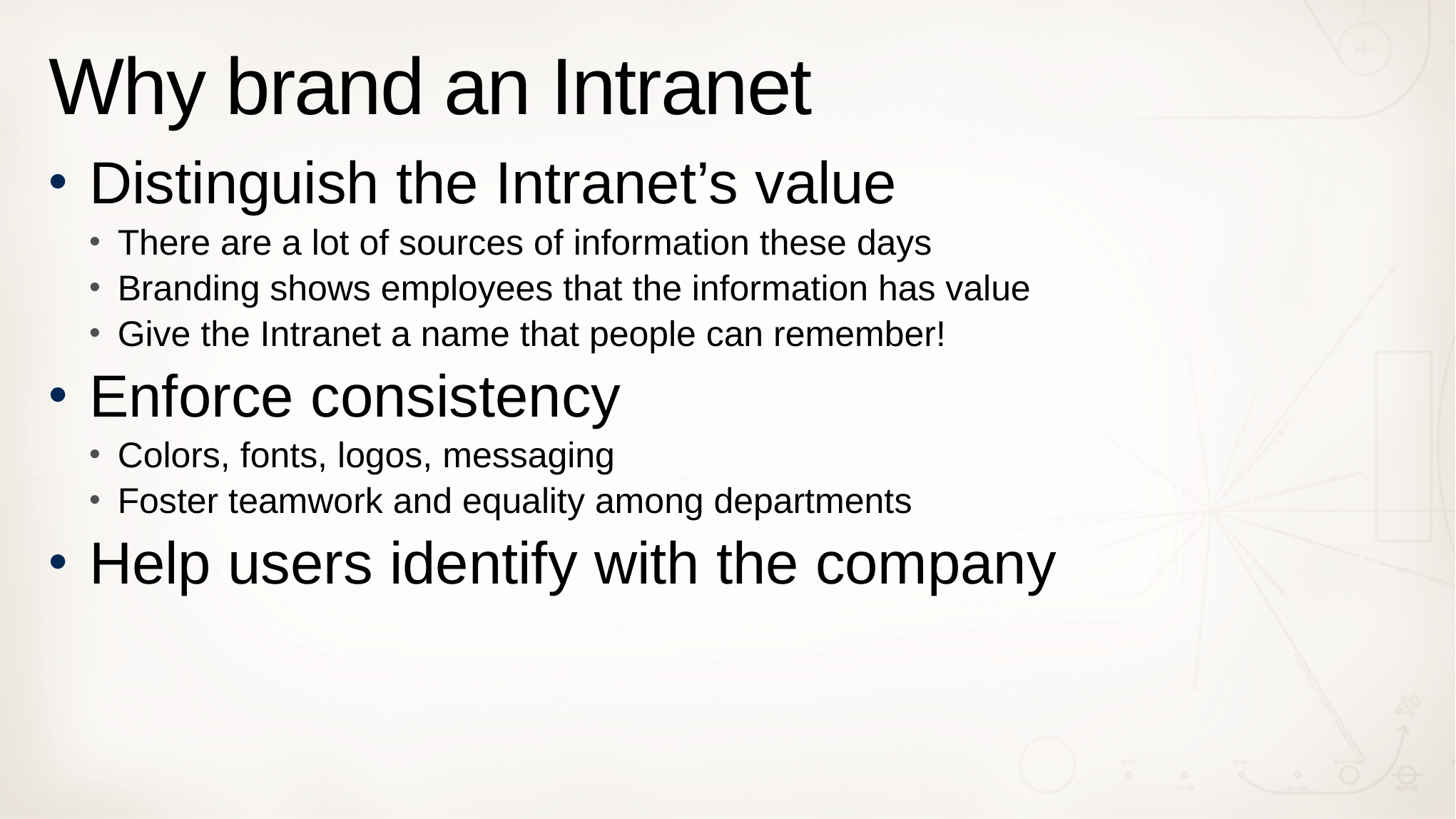

# Why brand an Intranet
Distinguish the Intranet’s value
There are a lot of sources of information these days
Branding shows employees that the information has value
Give the Intranet a name that people can remember!
Enforce consistency
Colors, fonts, logos, messaging
Foster teamwork and equality among departments
Help users identify with the company